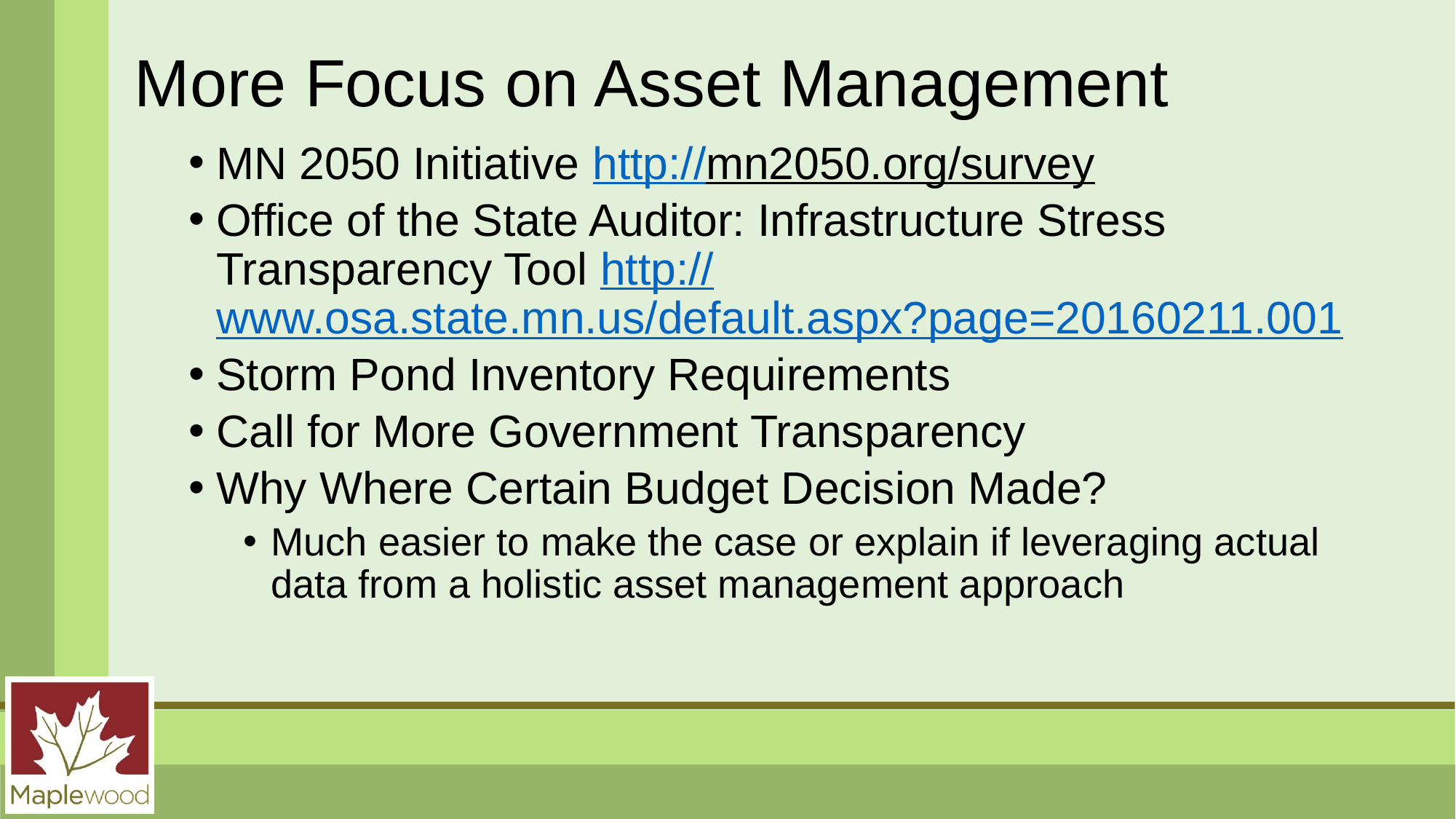

# More Focus on Asset Management
MN 2050 Initiative http://mn2050.org/survey
Office of the State Auditor: Infrastructure Stress Transparency Tool http://www.osa.state.mn.us/default.aspx?page=20160211.001
Storm Pond Inventory Requirements
Call for More Government Transparency
Why Where Certain Budget Decision Made?
Much easier to make the case or explain if leveraging actual data from a holistic asset management approach